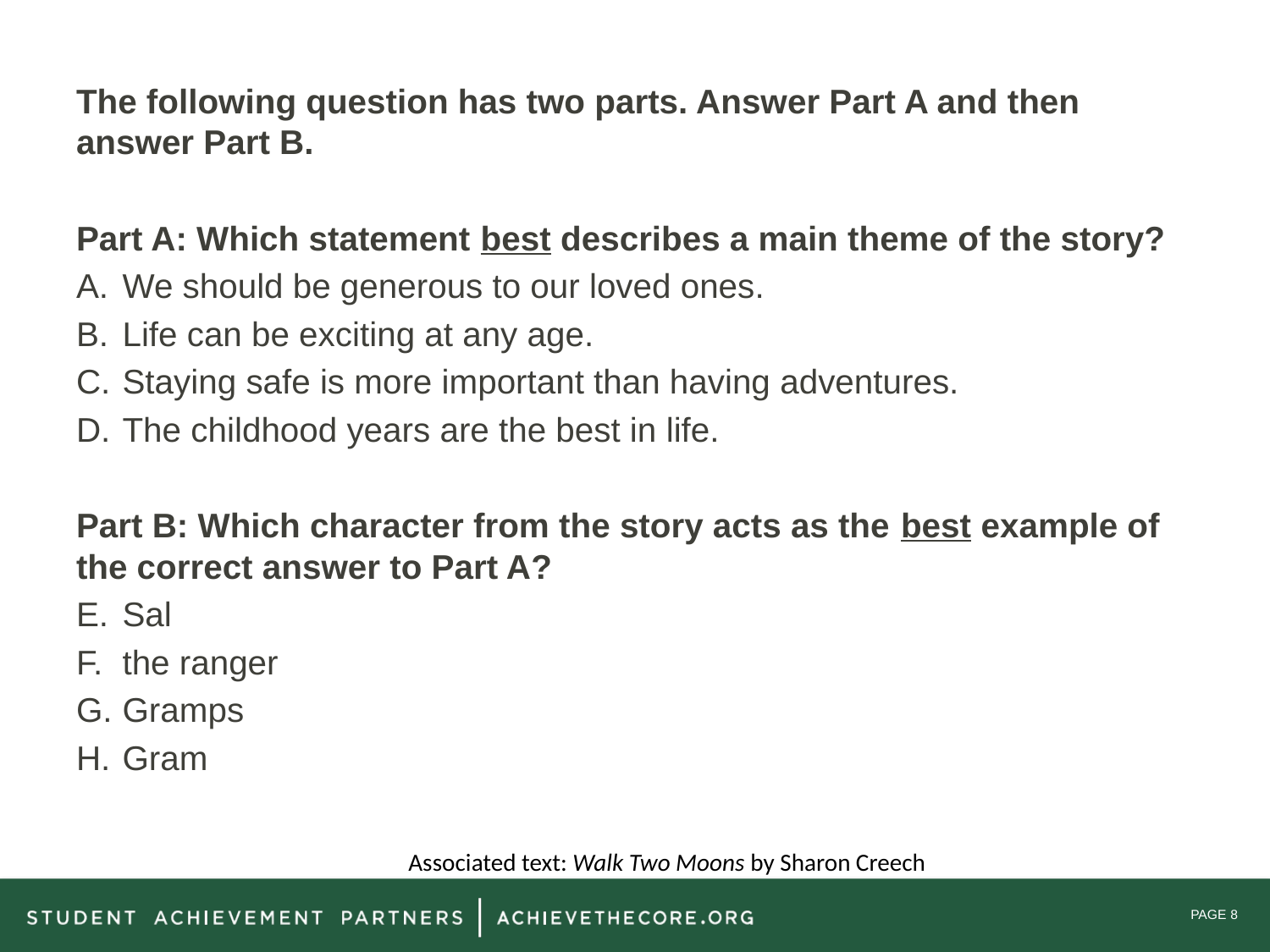

The following question has two parts. Answer Part A and then answer Part B.

Part A: Which statement best describes a main theme of the story?
We should be generous to our loved ones.
Life can be exciting at any age.
Staying safe is more important than having adventures.
The childhood years are the best in life.

Part B: Which character from the story acts as the best example of the correct answer to Part A?
Sal
the ranger
Gramps
Gram

Associated text: Walk Two Moons by Sharon Creech